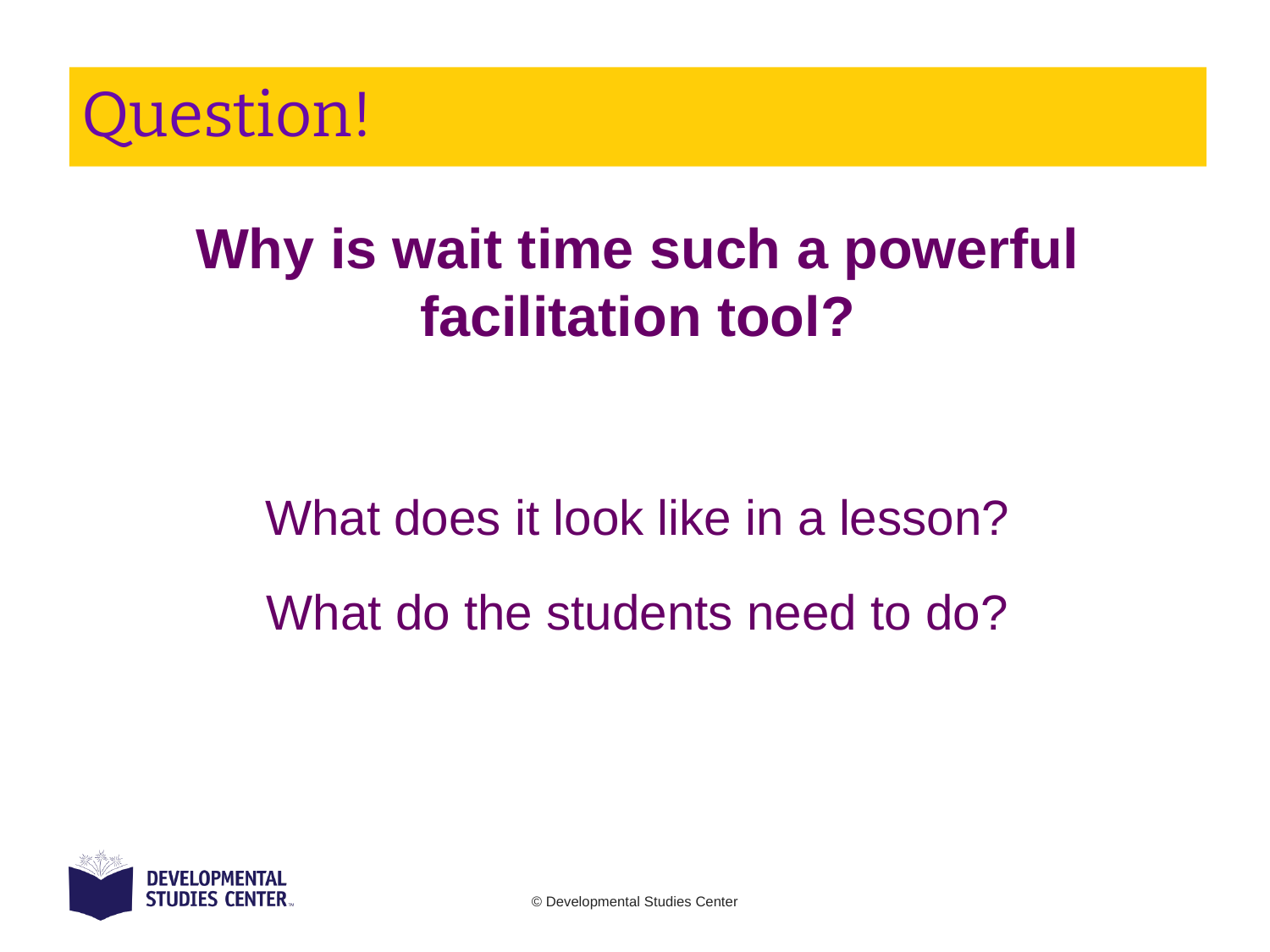

# Question!
Why is wait time such a powerful facilitation tool?

What does it look like in a lesson?
What do the students need to do?